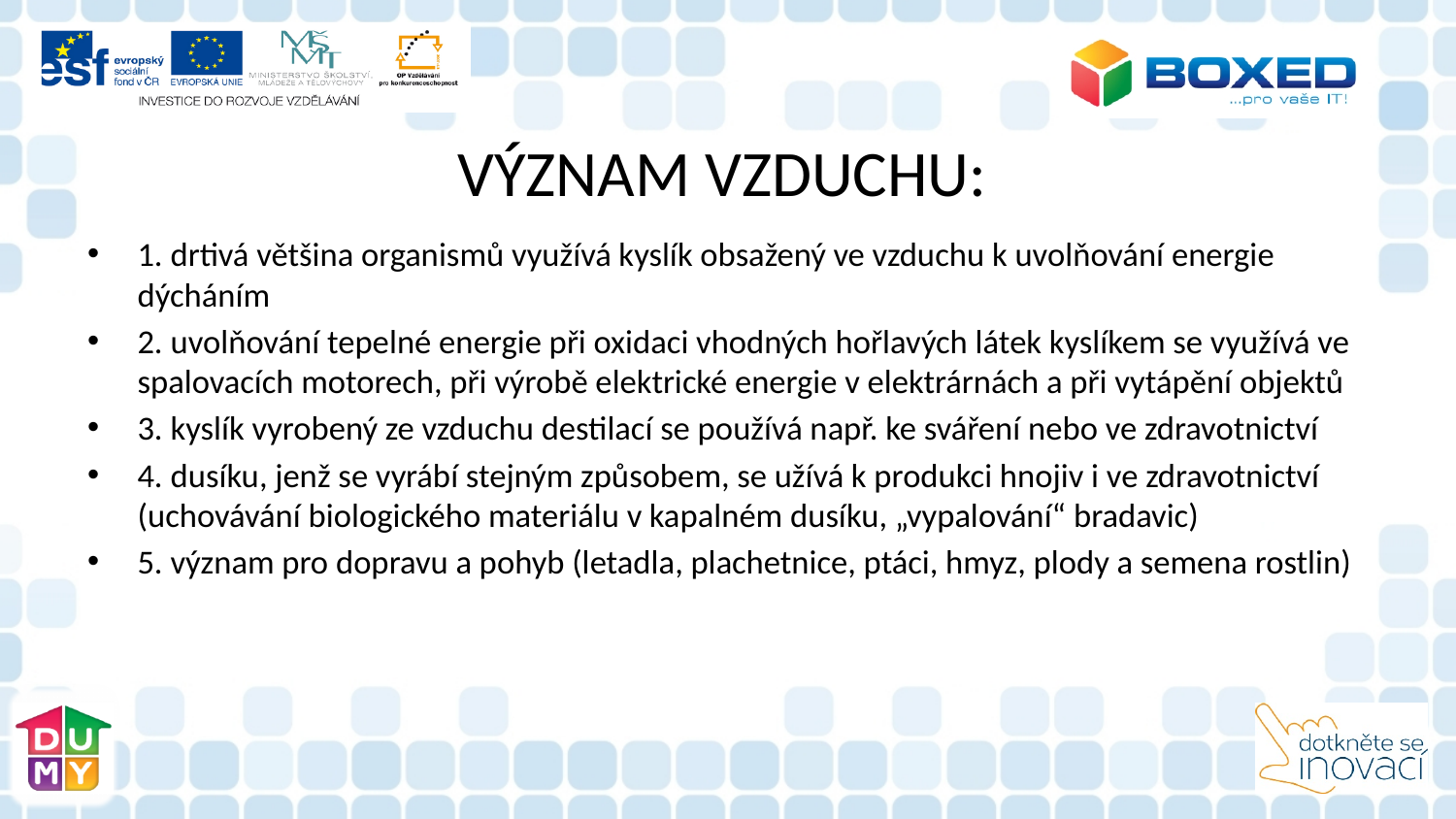

# Význam vzduchu:
1. drtivá většina organismů využívá kyslík obsažený ve vzduchu k uvolňování energie dýcháním
2. uvolňování tepelné energie při oxidaci vhodných hořlavých látek kyslíkem se využívá ve spalovacích motorech, při výrobě elektrické energie v elektrárnách a při vytápění objektů
3. kyslík vyrobený ze vzduchu destilací se používá např. ke sváření nebo ve zdravotnictví
4. dusíku, jenž se vyrábí stejným způsobem, se užívá k produkci hnojiv i ve zdravotnictví (uchovávání biologického materiálu v kapalném dusíku, „vypalování“ bradavic)
5. význam pro dopravu a pohyb (letadla, plachetnice, ptáci, hmyz, plody a semena rostlin)